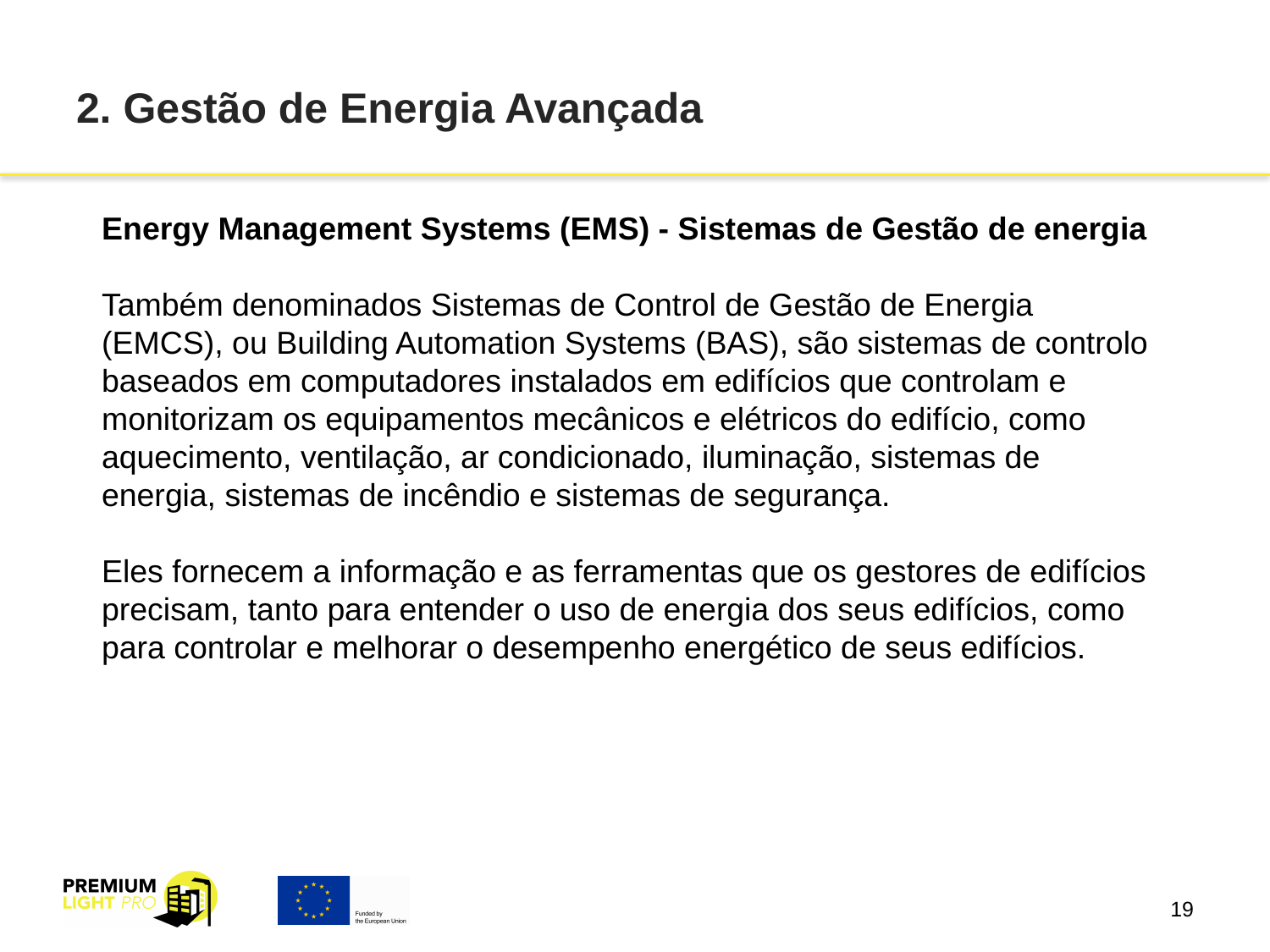

# 2. Gestão de Energia Avançada
Energy Management Systems (EMS) - Sistemas de Gestão de energia

Também denominados Sistemas de Control de Gestão de Energia (EMCS), ou Building Automation Systems (BAS), são sistemas de controlo baseados em computadores instalados em edifícios que controlam e monitorizam os equipamentos mecânicos e elétricos do edifício, como aquecimento, ventilação, ar condicionado, iluminação, sistemas de energia, sistemas de incêndio e sistemas de segurança.

Eles fornecem a informação e as ferramentas que os gestores de edifícios precisam, tanto para entender o uso de energia dos seus edifícios, como para controlar e melhorar o desempenho energético de seus edifícios.